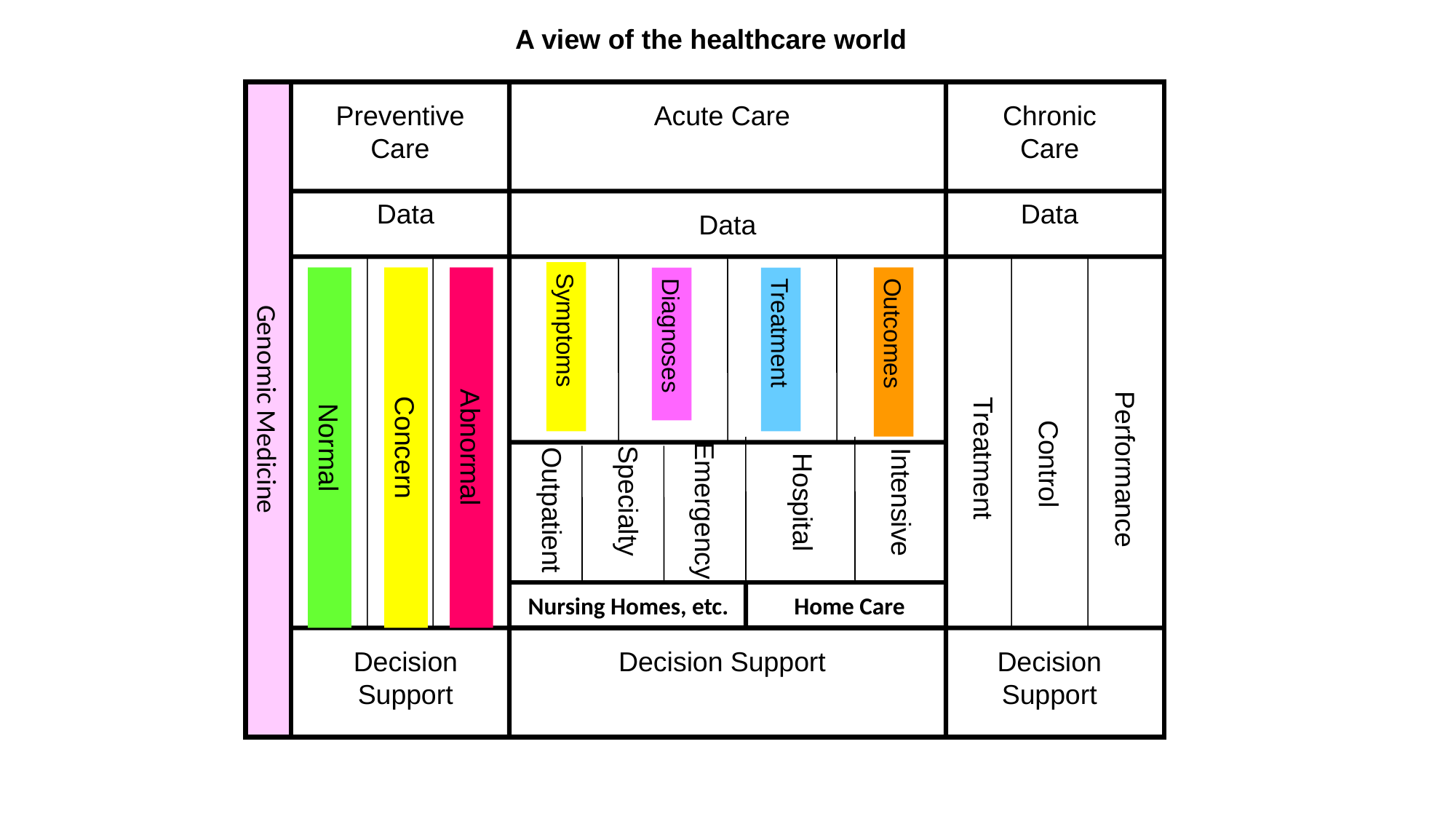

A view of the healthcare world

Acute Care
Preventive
Care
Chronic
Care

Data
Data
Data

Diagnoses
Symptoms
Treatment
Outcomes

Genomic Medicine
Normal
Concern
Abnormal
Treatment

Control

Performance
Outpatient
Intensive
Specialty
Emergency
Hospital
Nursing Homes, etc.            Home Care

Decision Support
Decision
Support
Decision Support